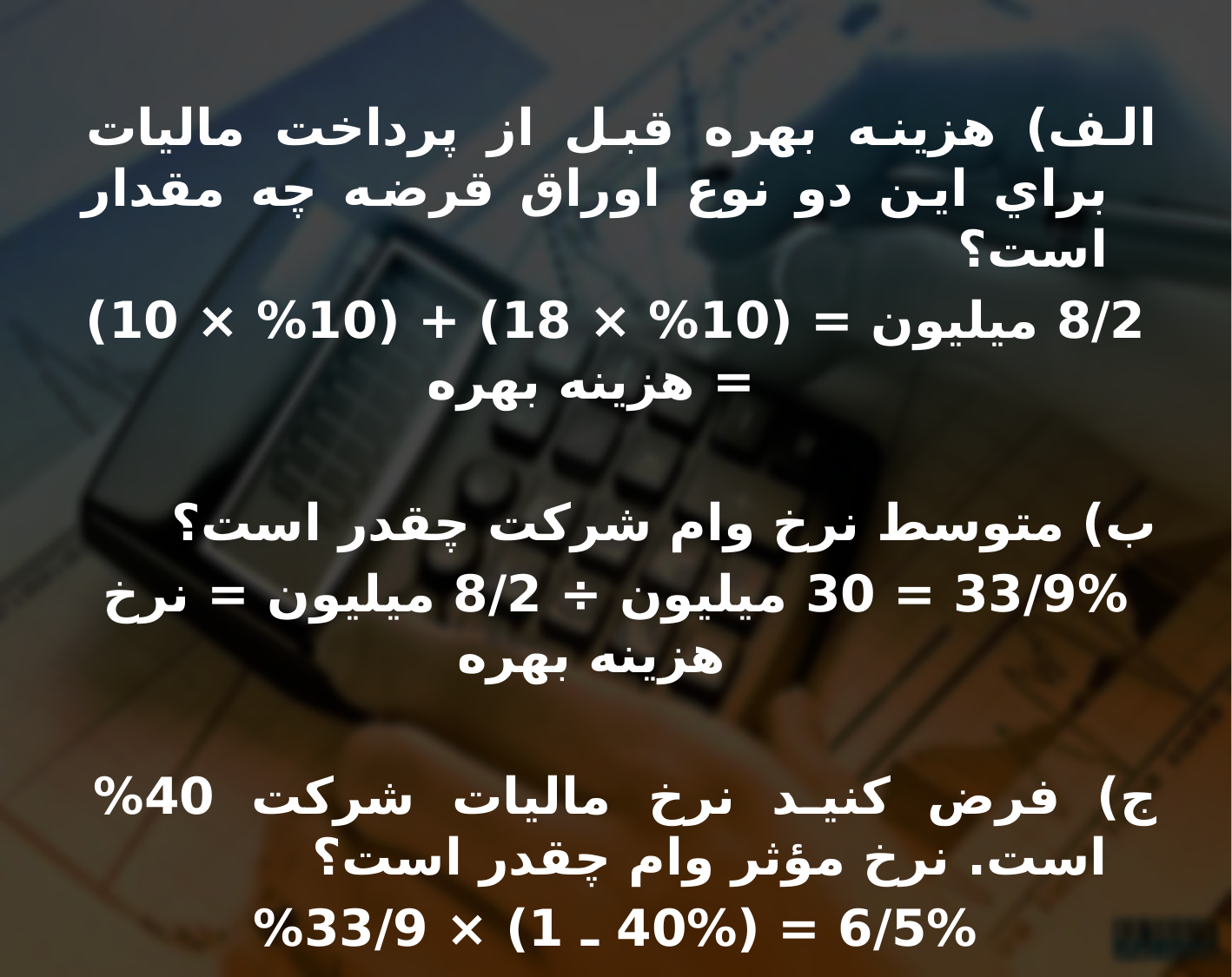

الف) هزينه بهره قبل از پرداخت ماليات براي اين دو نوع اوراق قرضه چه مقدار است؟
8/2 ميليون = (10% × 18) + (10% × 10) = هزينه بهره

ب) متوسط نرخ وام شركت چقدر است؟
33/9% = 30 ميليون ÷ 8/2 ميليون = نرخ هزينه بهره

ج) فرض كنيد نرخ ماليات شركت 40% است. نرخ مؤثر وام چقدر است؟
6/5% = (40% ـ 1) × 33/9%